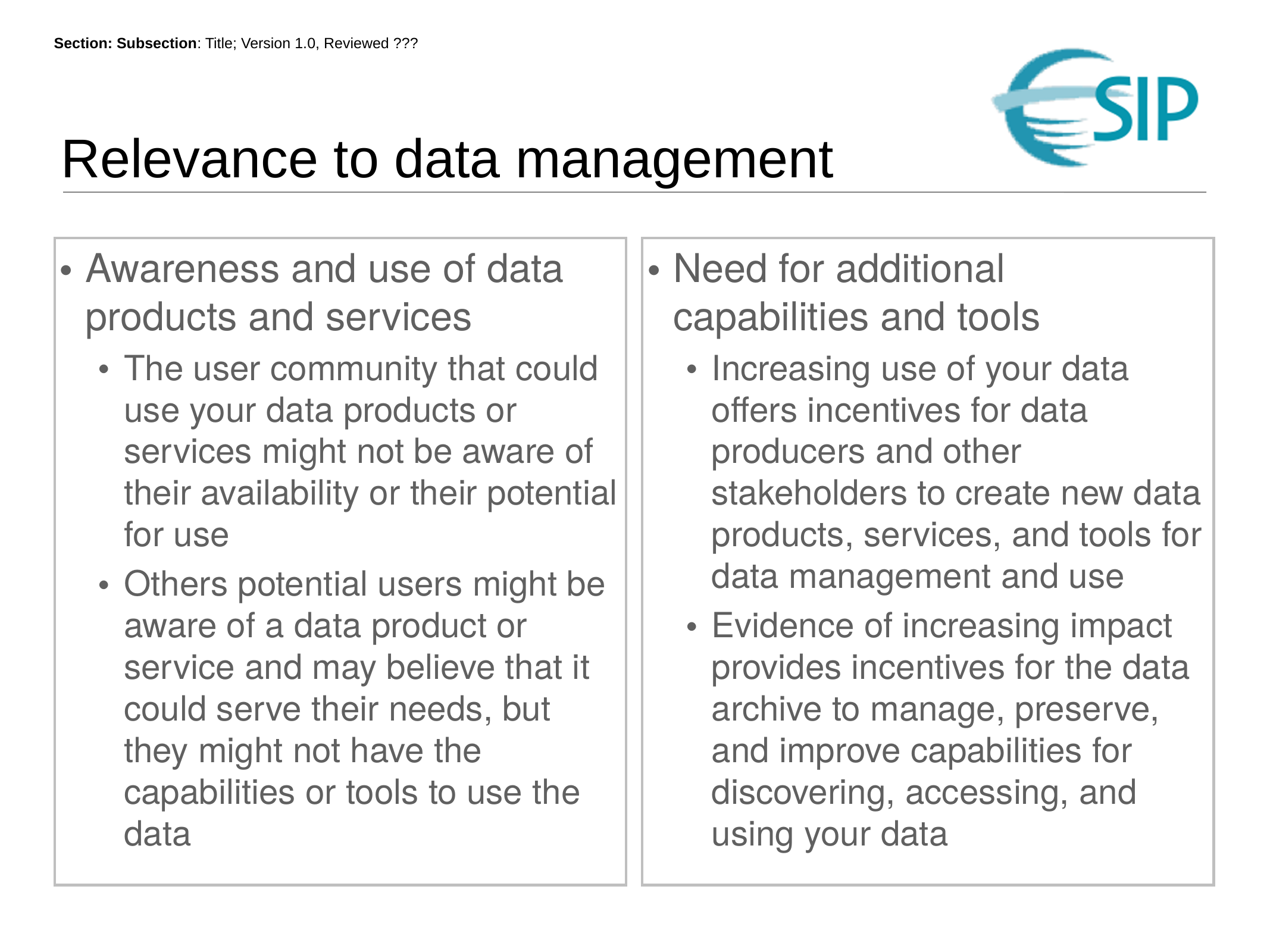

# Relevance to data management
Awareness and use of data products and services
The user community that could use your data products or services might not be aware of their availability or their potential for use
Others potential users might be aware of a data product or service and may believe that it could serve their needs, but they might not have the capabilities or tools to use the data
Need for additional capabilities and tools
Increasing use of your data offers incentives for data producers and other stakeholders to create new data products, services, and tools for data management and use
Evidence of increasing impact provides incentives for the data archive to manage, preserve, and improve capabilities for discovering, accessing, and using your data